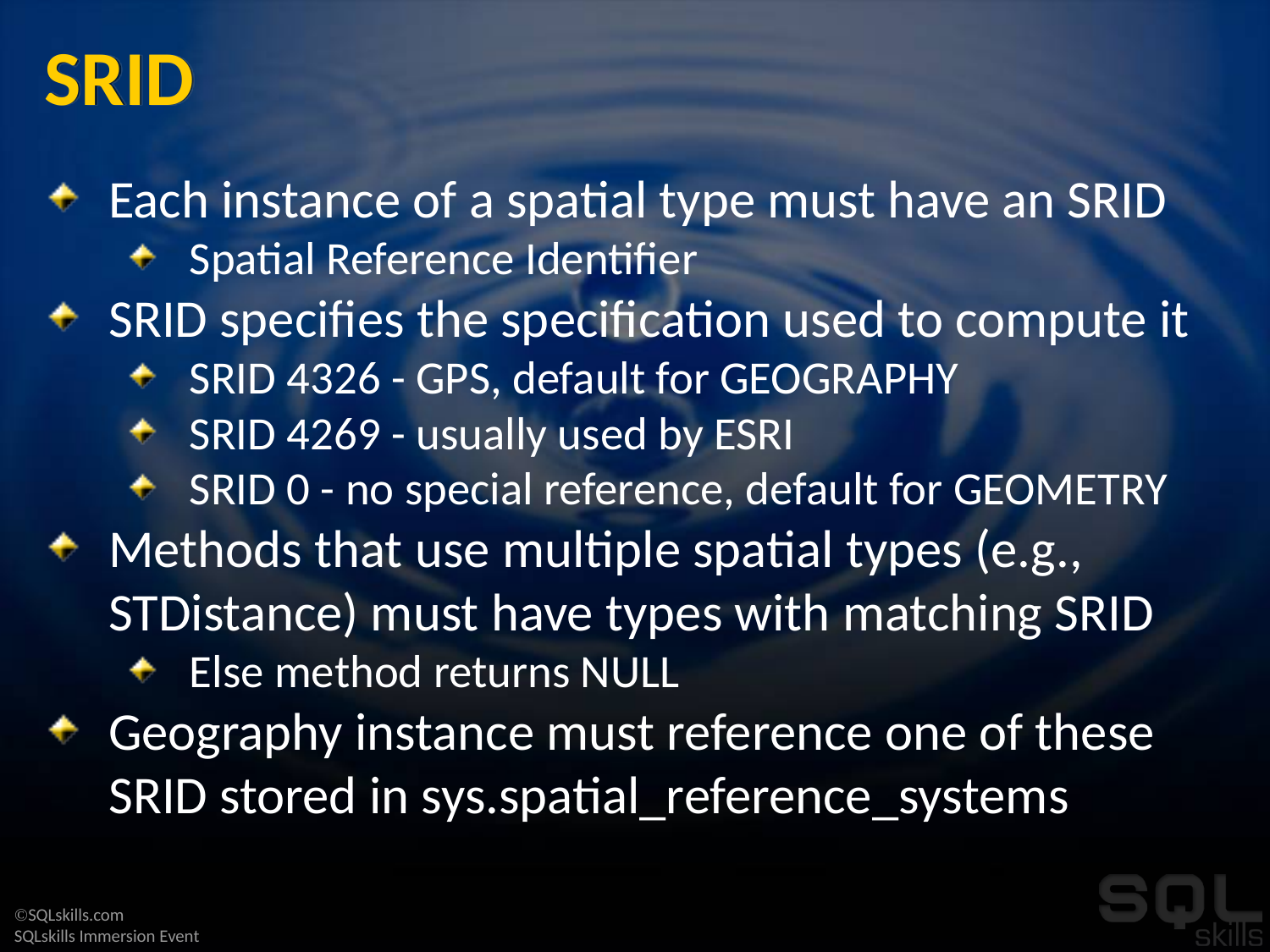

# SRID
Each instance of a spatial type must have an SRID
Spatial Reference Identifier
SRID specifies the specification used to compute it
SRID 4326 - GPS, default for GEOGRAPHY
SRID 4269 - usually used by ESRI
SRID 0 - no special reference, default for GEOMETRY
Methods that use multiple spatial types (e.g., STDistance) must have types with matching SRID
Else method returns NULL
Geography instance must reference one of these SRID stored in sys.spatial_reference_systems